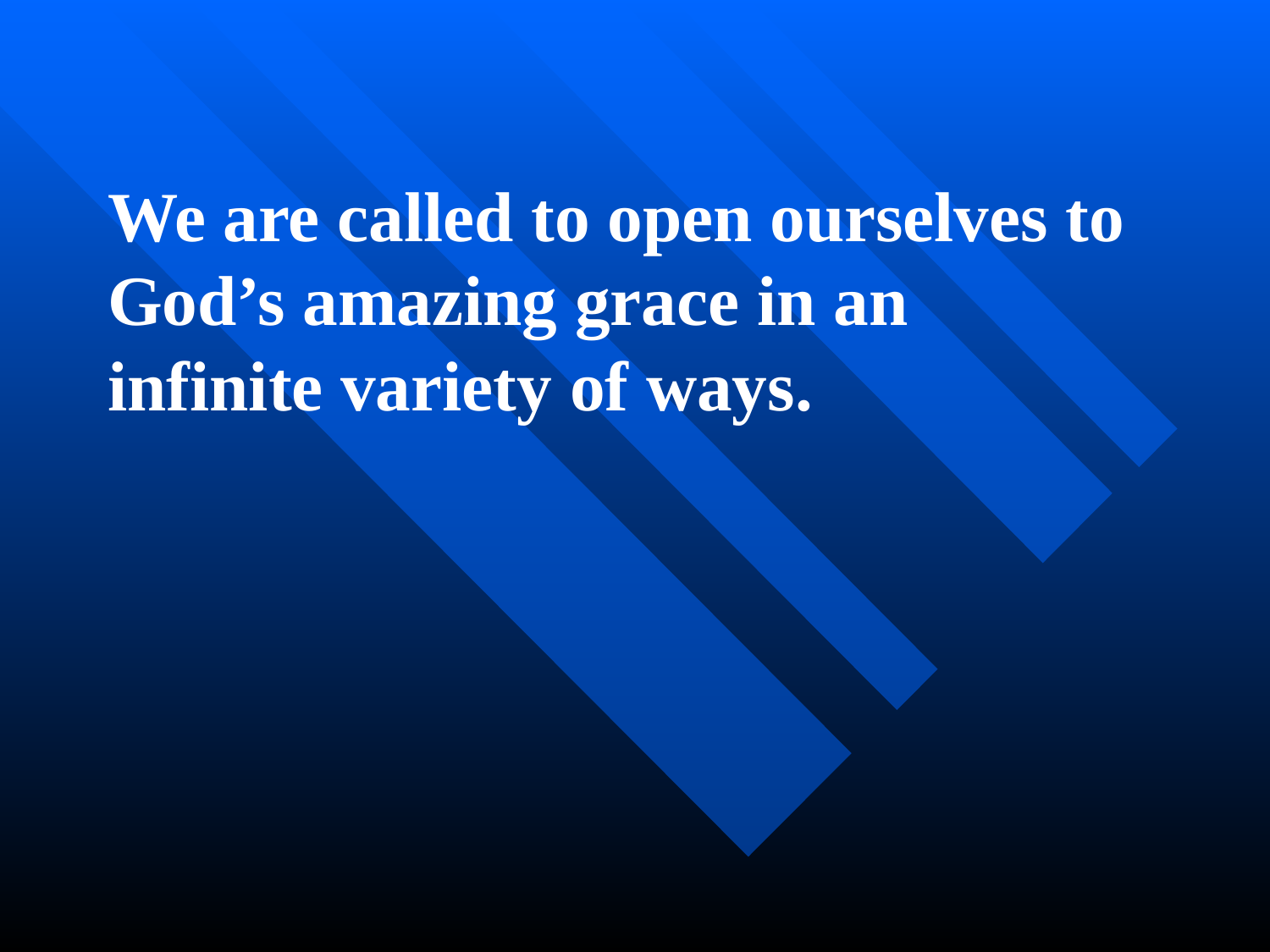

We are called to open ourselves to God’s amazing grace in an infinite variety of ways.